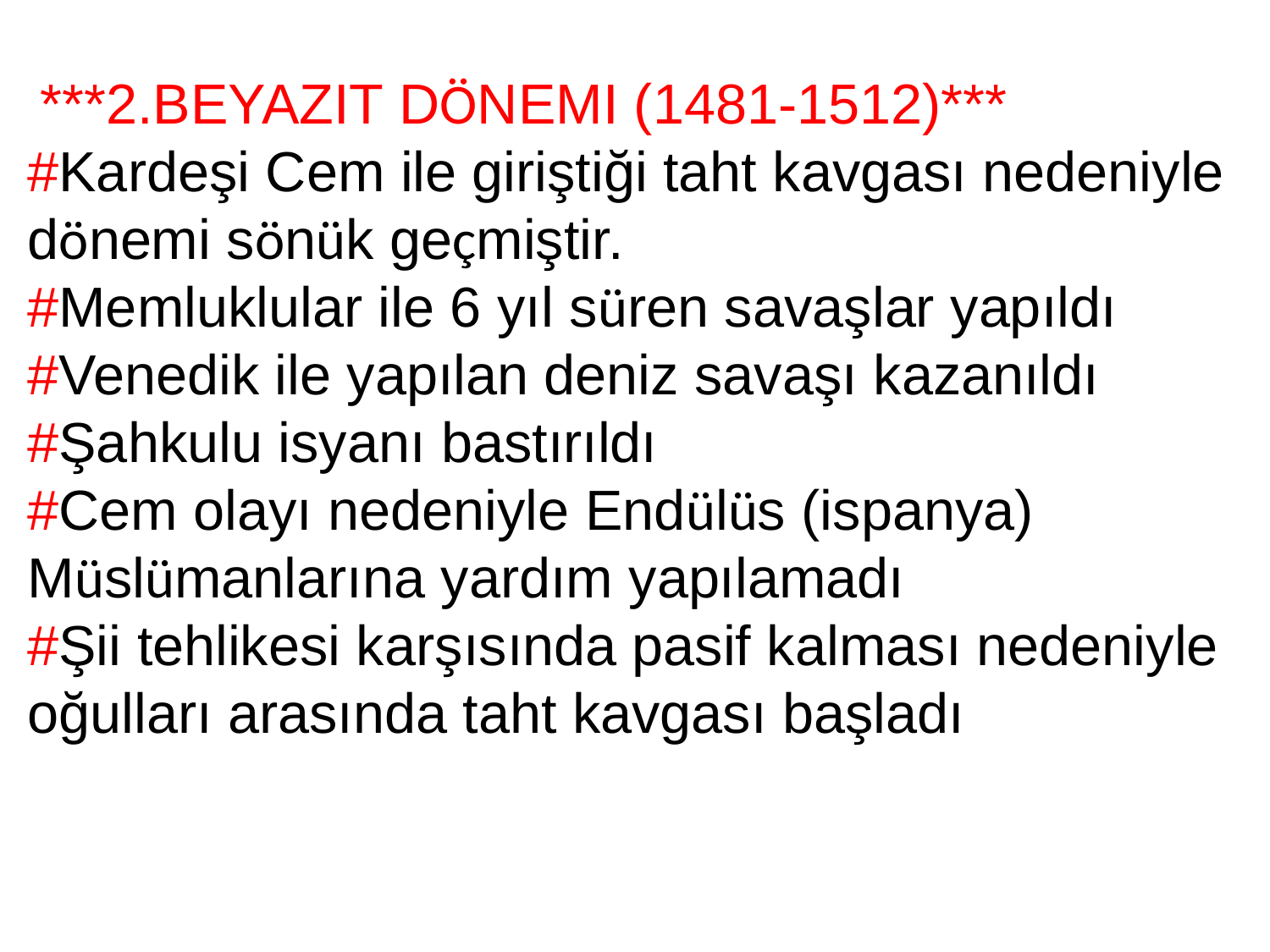

***2.BEYAZIT DÖNEMI (1481-1512)***
#Kardeşi Cem ile giriştiği taht kavgası nedeniyle dönemi sönük geçmiştir.
#Memluklular ile 6 yıl süren savaşlar yapıldı
#Venedik ile yapılan deniz savaşı kazanıldı
#Şahkulu isyanı bastırıldı
#Cem olayı nedeniyle Endülüs (ispanya) Müslümanlarına yardım yapılamadı
#Şii tehlikesi karşısında pasif kalması nedeniyle oğulları arasında taht kavgası başladı